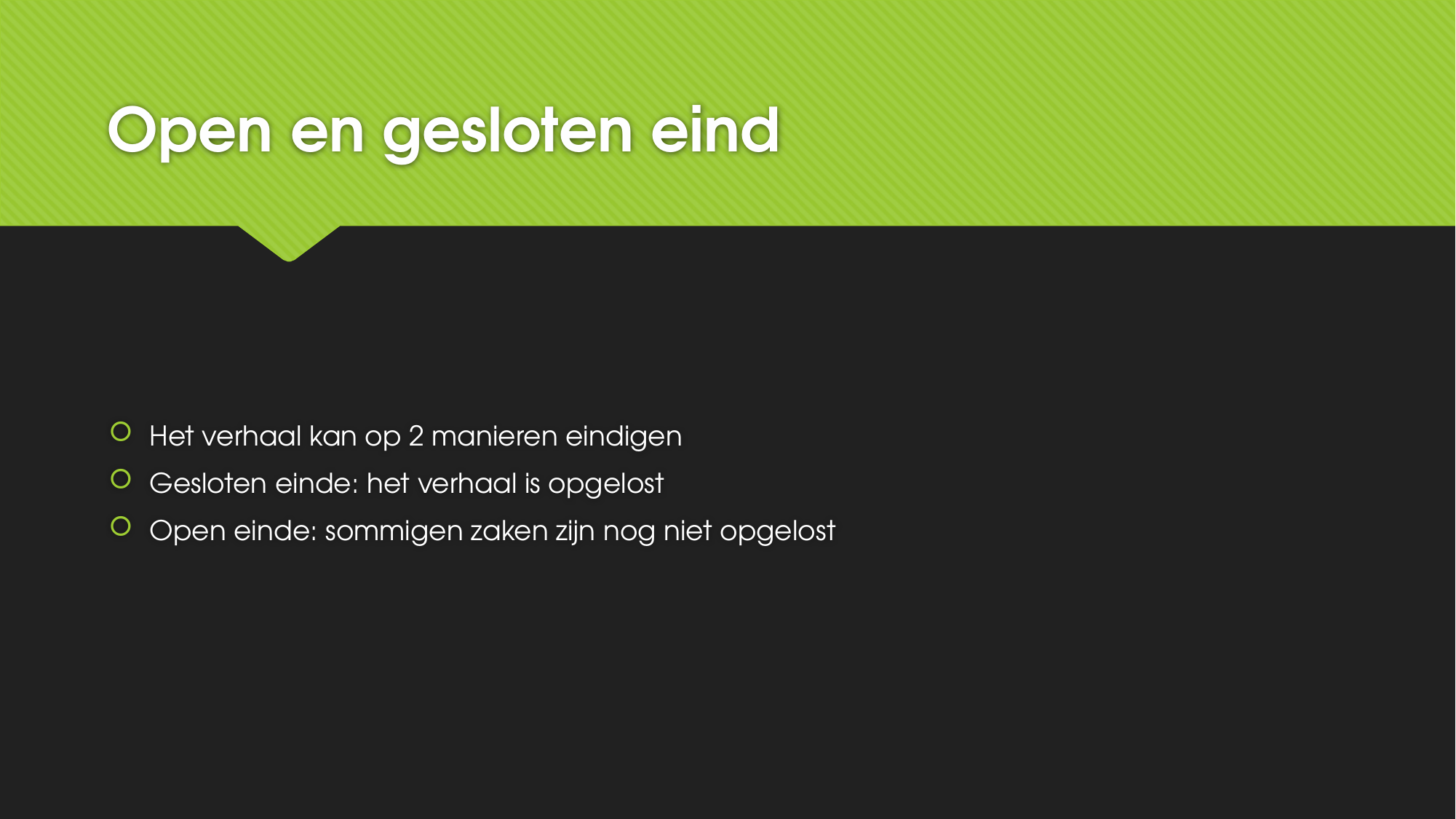

# Open en gesloten eind
Het verhaal kan op 2 manieren eindigen
Gesloten einde: het verhaal is opgelost
Open einde: sommigen zaken zijn nog niet opgelost